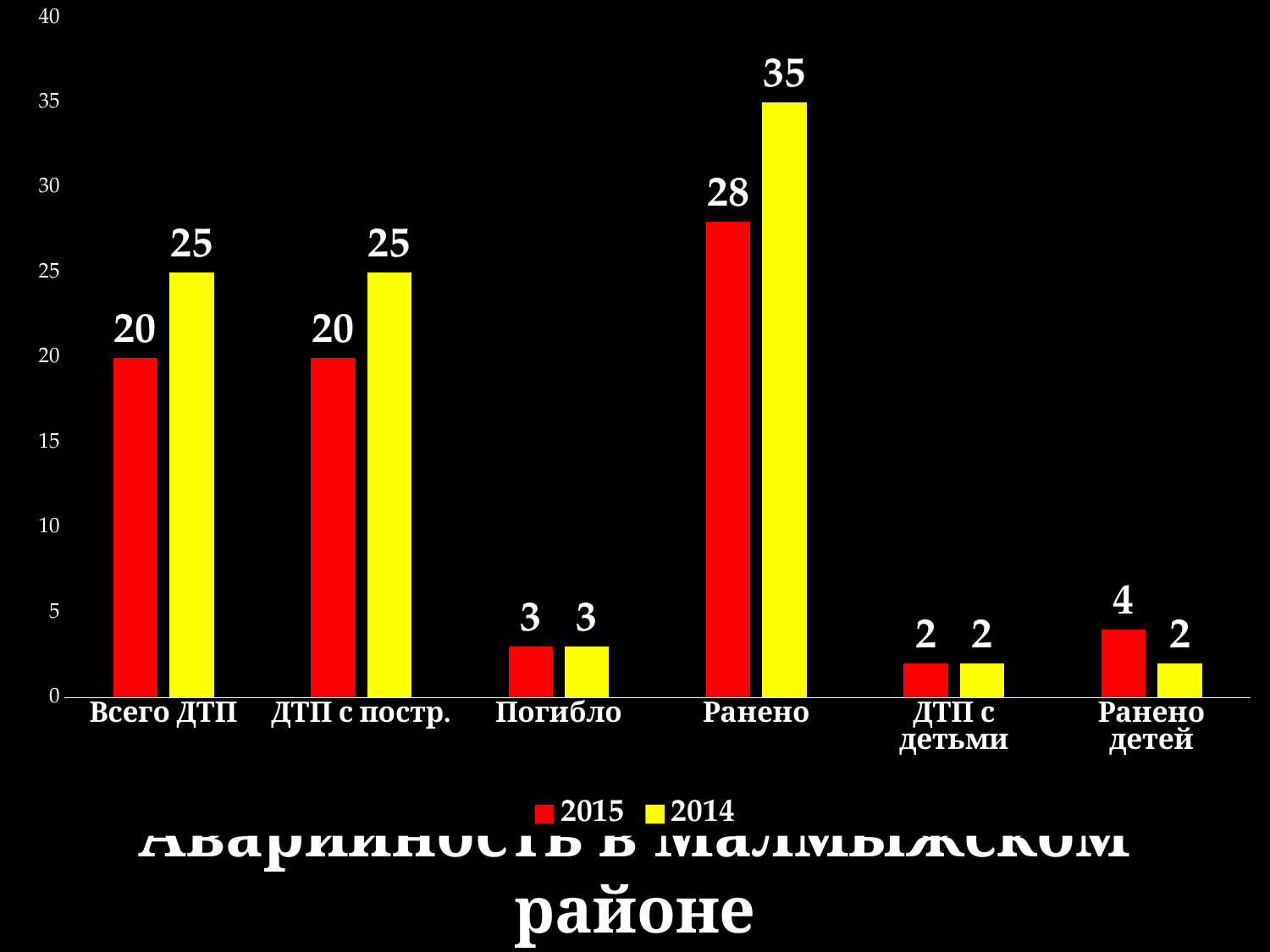

### Chart

| Category | 2015 | 2014 |
|---|---|---|
| Всего ДТП | 20.0 | 25.0 |
| ДТП с постр. | 20.0 | 25.0 |
| Погибло | 3.0 | 3.0 |
| Ранено | 28.0 | 35.0 |
| ДТП с детьми | 2.0 | 2.0 |
| Ранено детей | 4.0 | 2.0 |
# Аварийность в Малмыжском районе